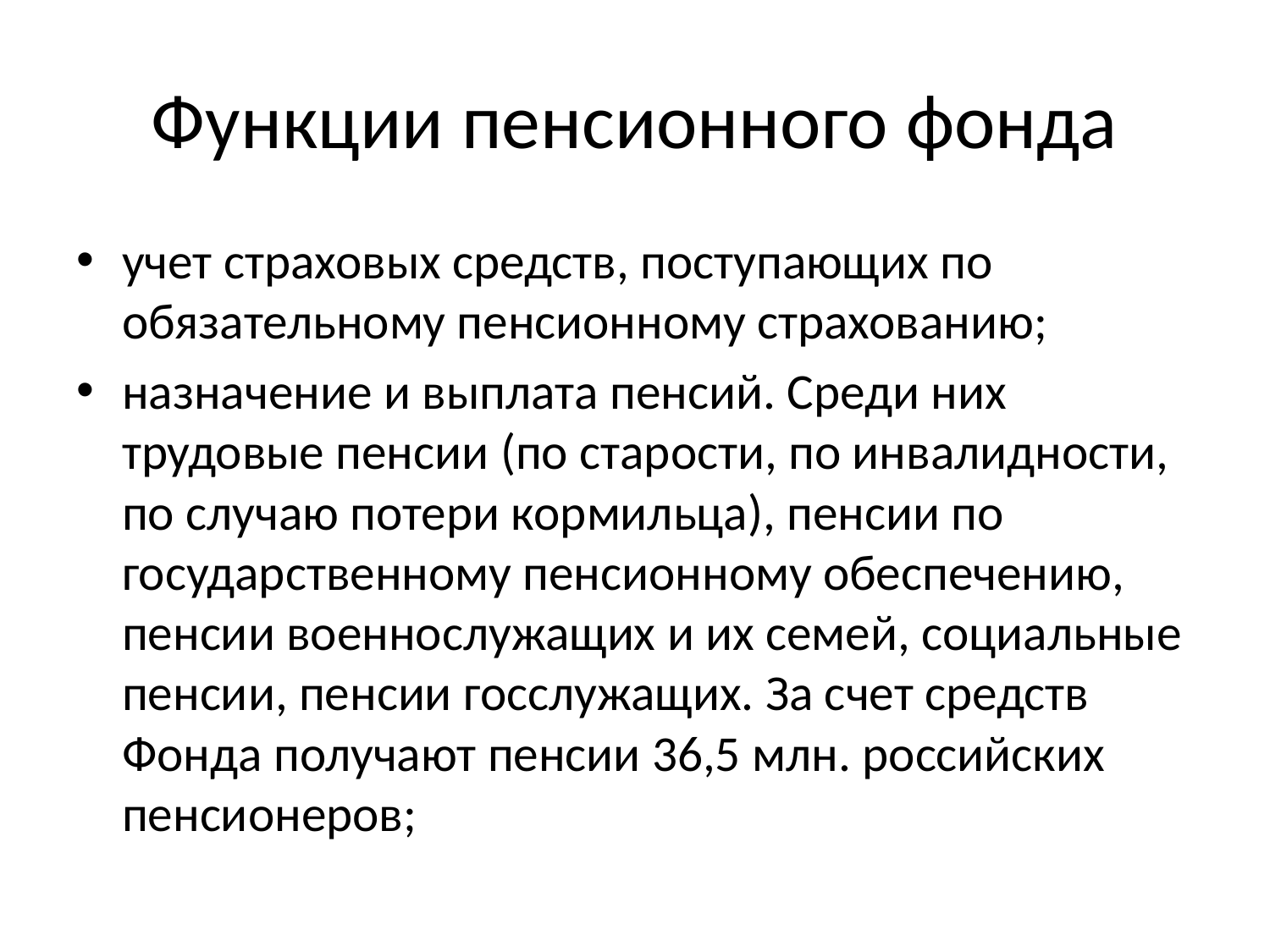

# Функции пенсионного фонда
учет страховых средств, поступающих по обязательному пенсионному страхованию;
назначение и выплата пенсий. Среди них трудовые пенсии (по старости, по инвалидности, по случаю потери кормильца), пенсии по государственному пенсионному обеспечению, пенсии военнослужащих и их семей, социальные пенсии, пенсии госслужащих. За счет средств Фонда получают пенсии 36,5 млн. российских пенсионеров;